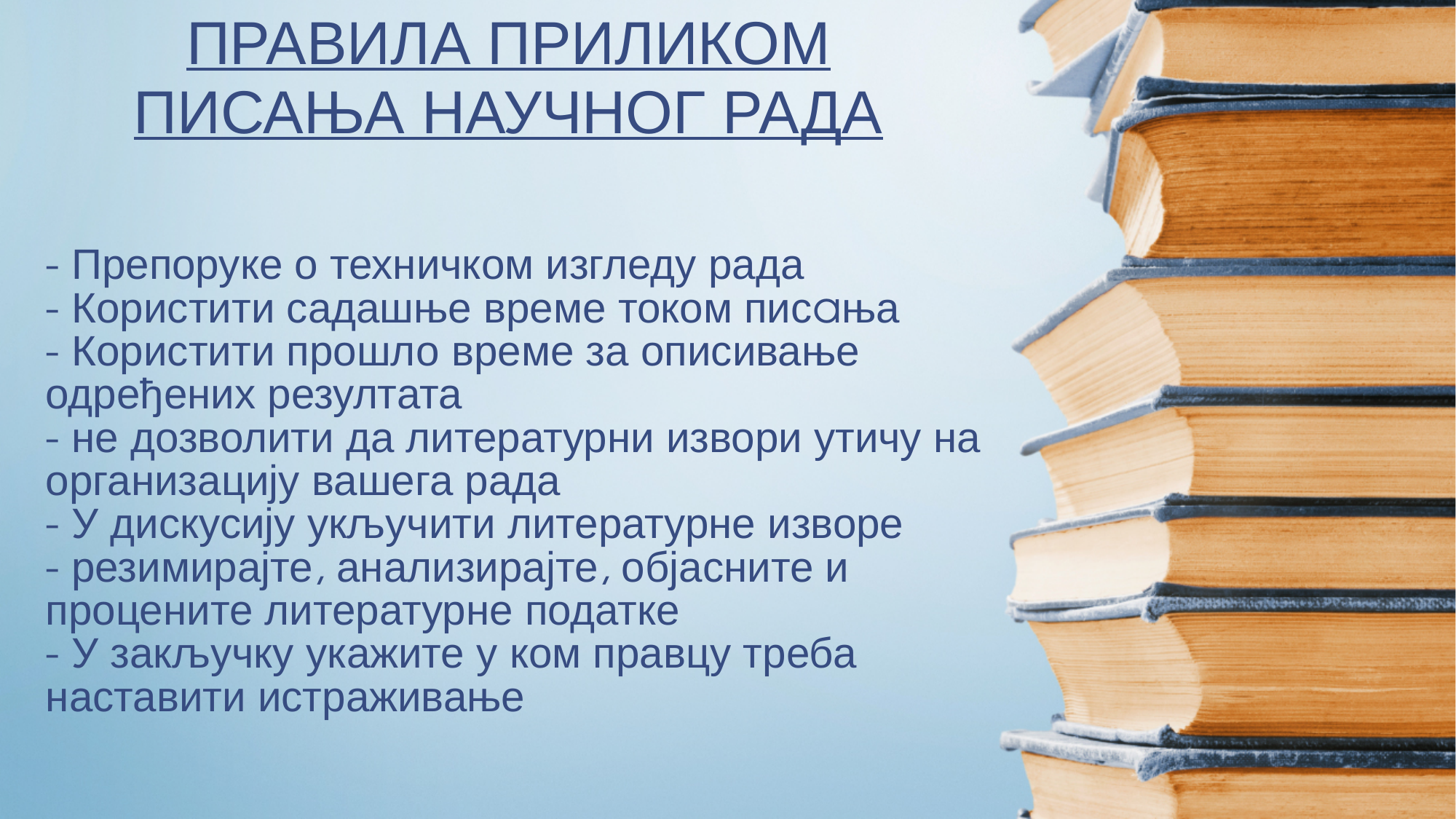

ПРАВИЛА ПРИЛИКОМ ПИСАЊА НАУЧНОГ РАДА
# - Препоруке о техничком изгледу рада - Користити садашње време током писaња - Користити прошло време за описивање одређених резултата - не дозволити да литературни извори утичу на организацију вашега рада - У дискусију укључити литературне изворе - резимирајте, анализирајте, објасните и процените литературне податке - У закључку укажите у ком правцу треба наставити истраживање